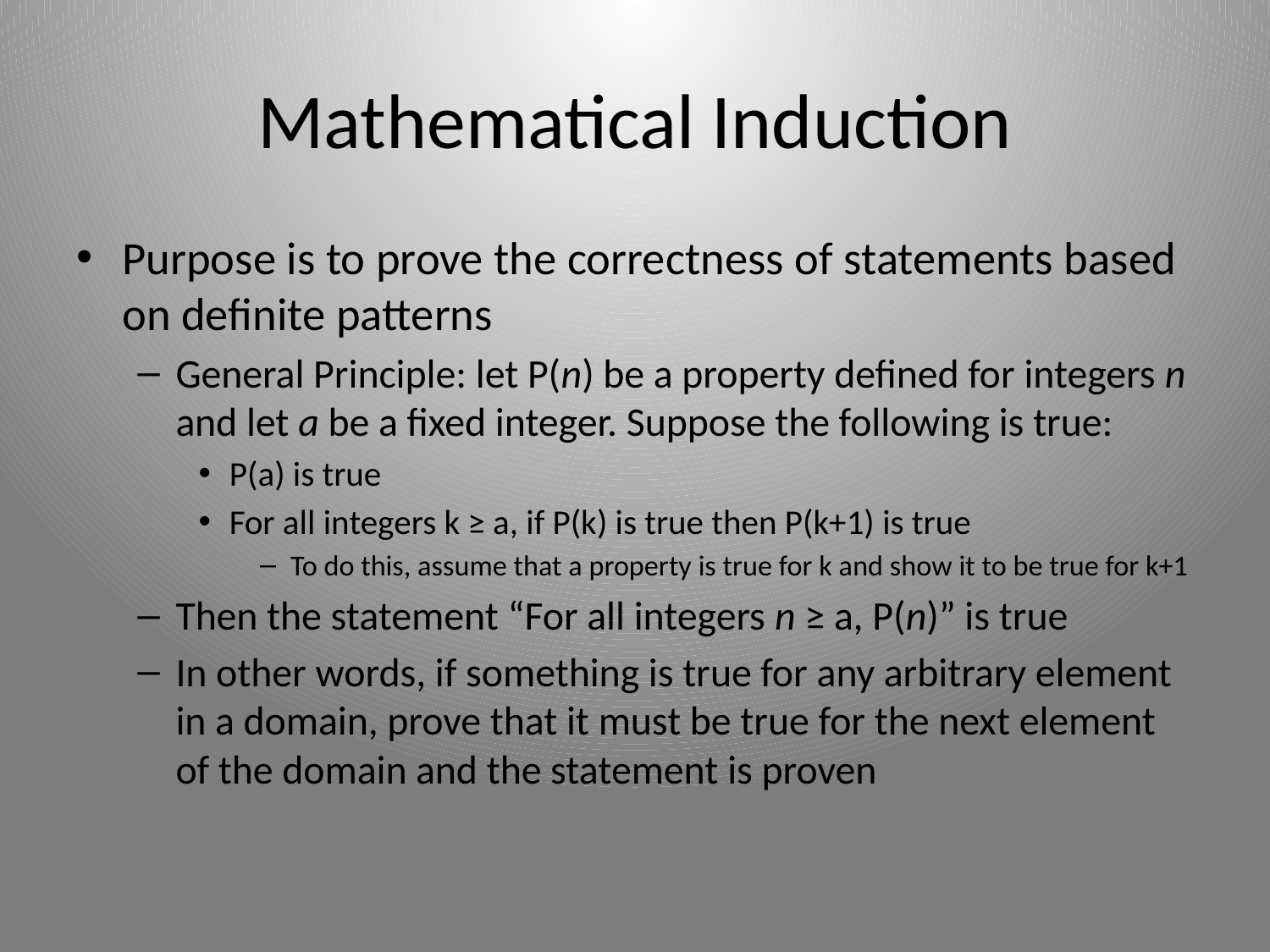

# Mathematical Induction
Purpose is to prove the correctness of statements based on definite patterns
General Principle: let P(n) be a property defined for integers n and let a be a fixed integer. Suppose the following is true:
P(a) is true
For all integers k ≥ a, if P(k) is true then P(k+1) is true
To do this, assume that a property is true for k and show it to be true for k+1
Then the statement “For all integers n ≥ a, P(n)” is true
In other words, if something is true for any arbitrary element in a domain, prove that it must be true for the next element of the domain and the statement is proven